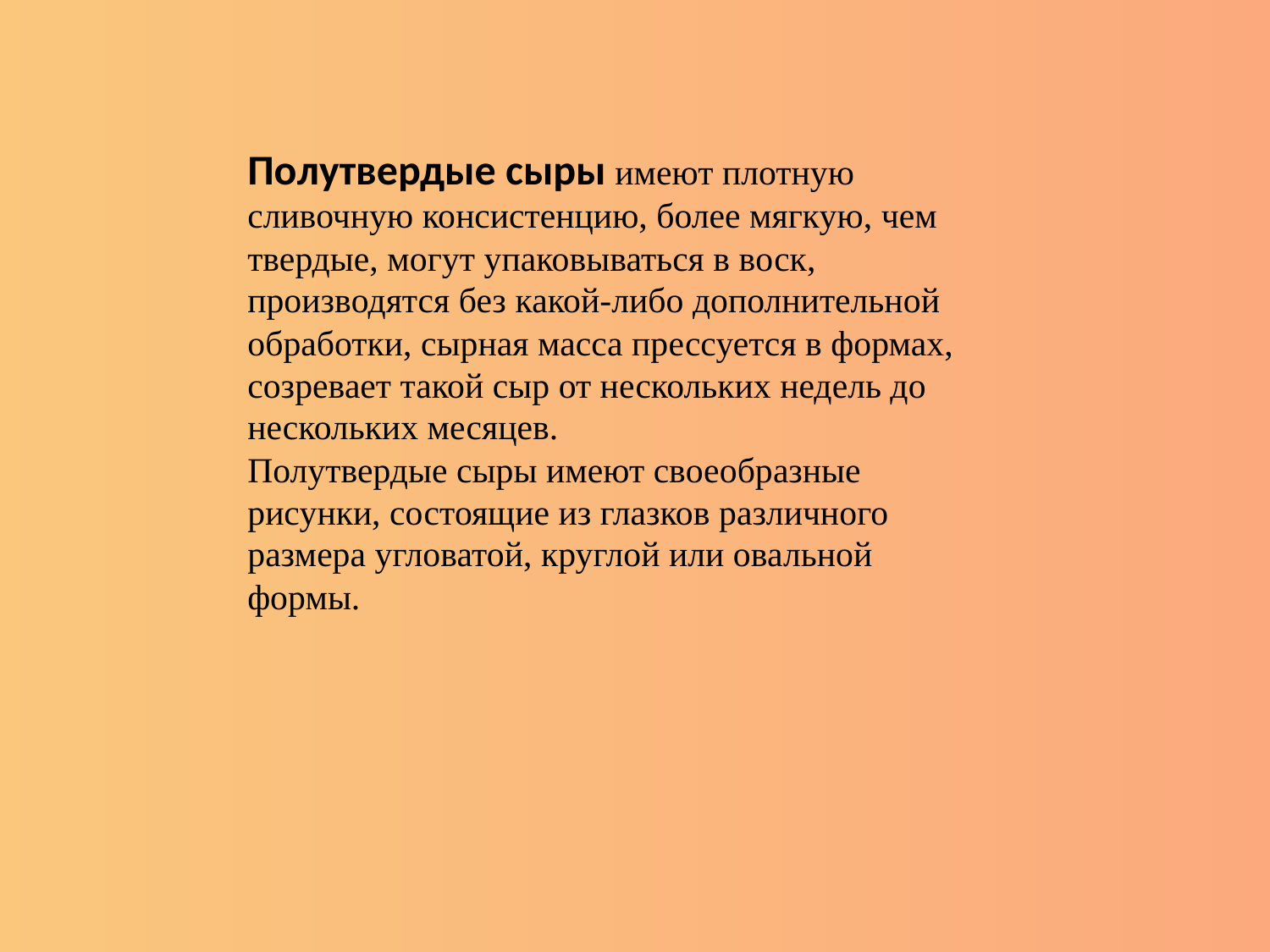

Полутвердые сыры имеют плотную сливочную консистенцию, более мягкую, чем твердые, могут упаковываться в воск, производятся без какой-либо дополнительной обработки, сырная масса прессуется в формах, созревает такой сыр от нескольких недель до нескольких месяцев.
Полутвердые сыры имеют своеобразные рисунки, состоящие из глазков различного размера угловатой, круглой или овальной формы.